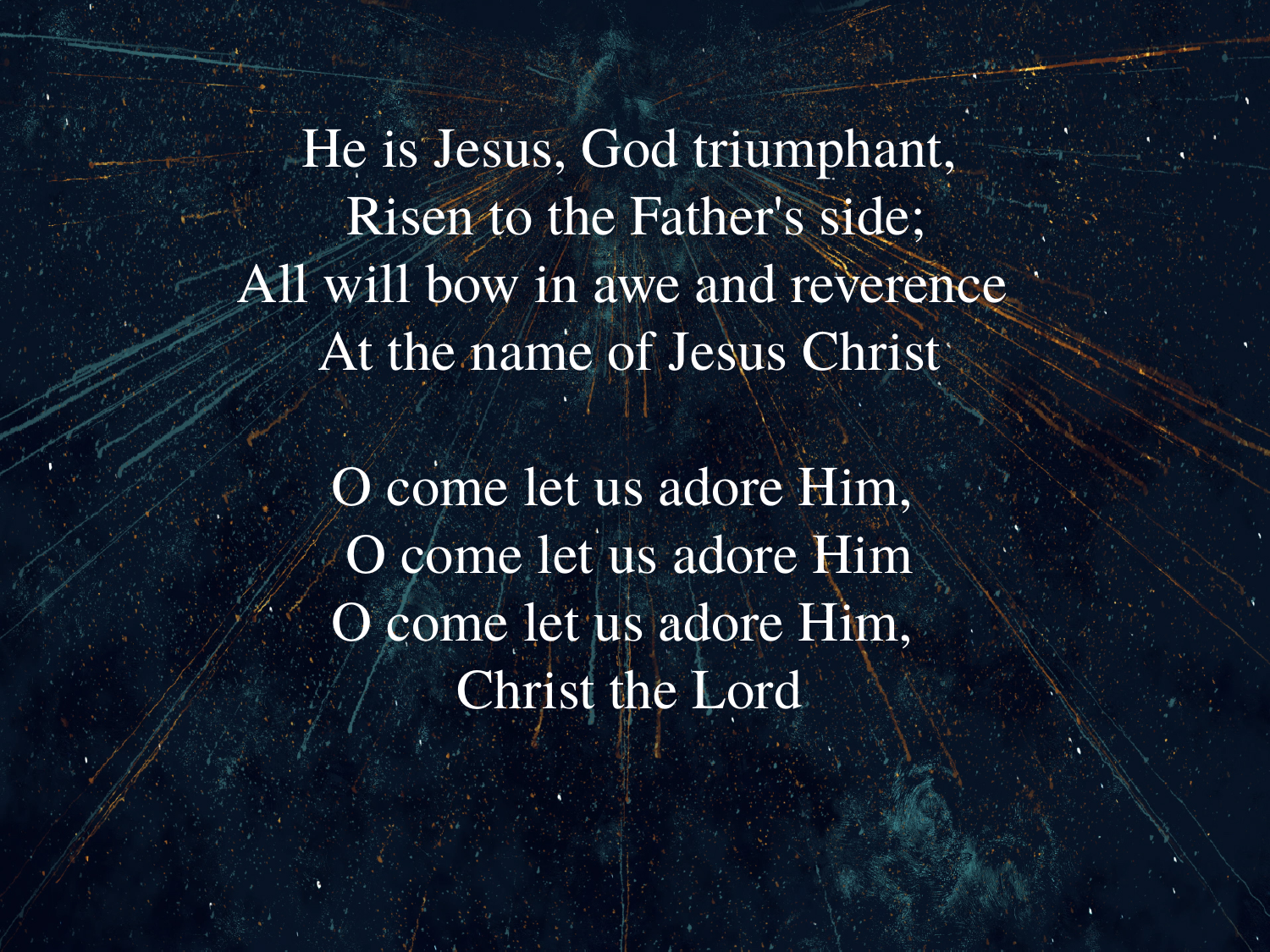

# He is Jesus, God triumphant, Risen to the Father's side; All will bow in awe and reverence At the name of Jesus Christ O come let us adore Him, O come let us adore Him O come let us adore Him, Christ the Lord